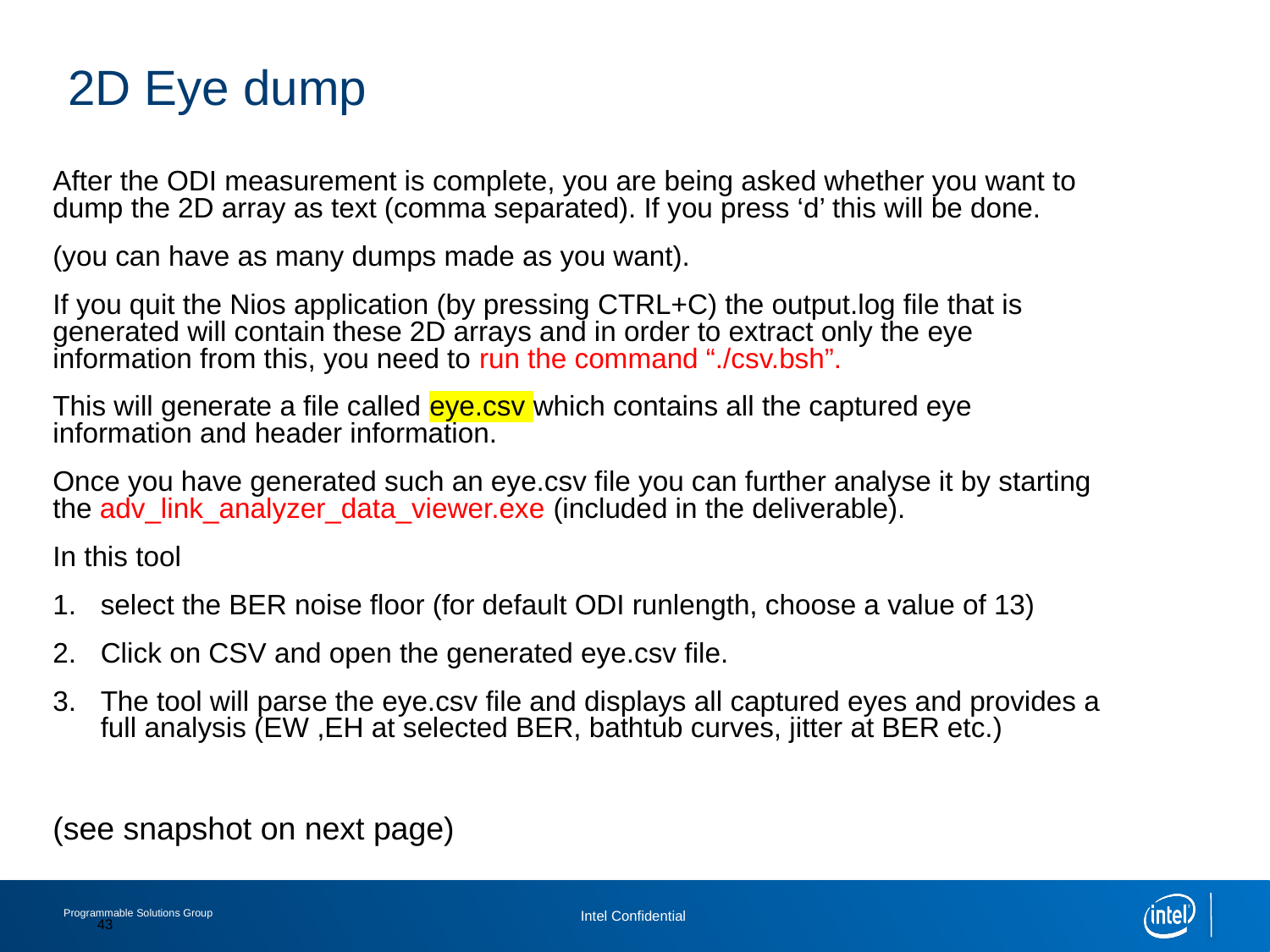

# 2D Eye dump
After the ODI measurement is complete, you are being asked whether you want to dump the 2D array as text (comma separated). If you press ‘d’ this will be done.
(you can have as many dumps made as you want).
If you quit the Nios application (by pressing CTRL+C) the output.log file that is generated will contain these 2D arrays and in order to extract only the eye information from this, you need to run the command “./csv.bsh”.
This will generate a file called eye.csv which contains all the captured eye information and header information.
Once you have generated such an eye.csv file you can further analyse it by starting the adv_link_analyzer_data_viewer.exe (included in the deliverable).
In this tool
select the BER noise floor (for default ODI runlength, choose a value of 13)
Click on CSV and open the generated eye.csv file.
The tool will parse the eye.csv file and displays all captured eyes and provides a full analysis (EW ,EH at selected BER, bathtub curves, jitter at BER etc.)

(see snapshot on next page)
43